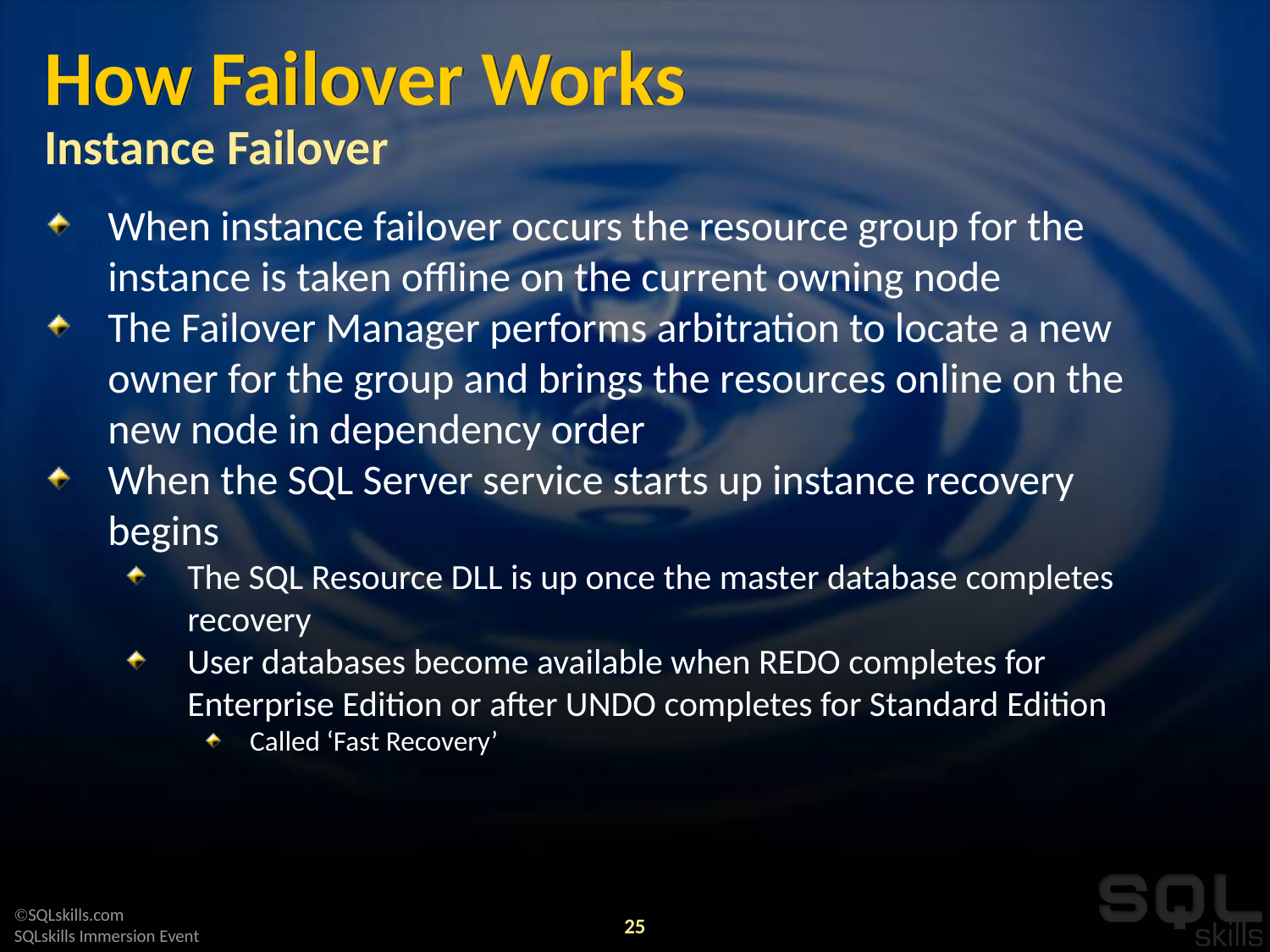

# How Failover Works Instance Failover
When instance failover occurs the resource group for the instance is taken offline on the current owning node
The Failover Manager performs arbitration to locate a new owner for the group and brings the resources online on the new node in dependency order
When the SQL Server service starts up instance recovery begins
The SQL Resource DLL is up once the master database completes recovery
User databases become available when REDO completes for Enterprise Edition or after UNDO completes for Standard Edition
Called ‘Fast Recovery’
25